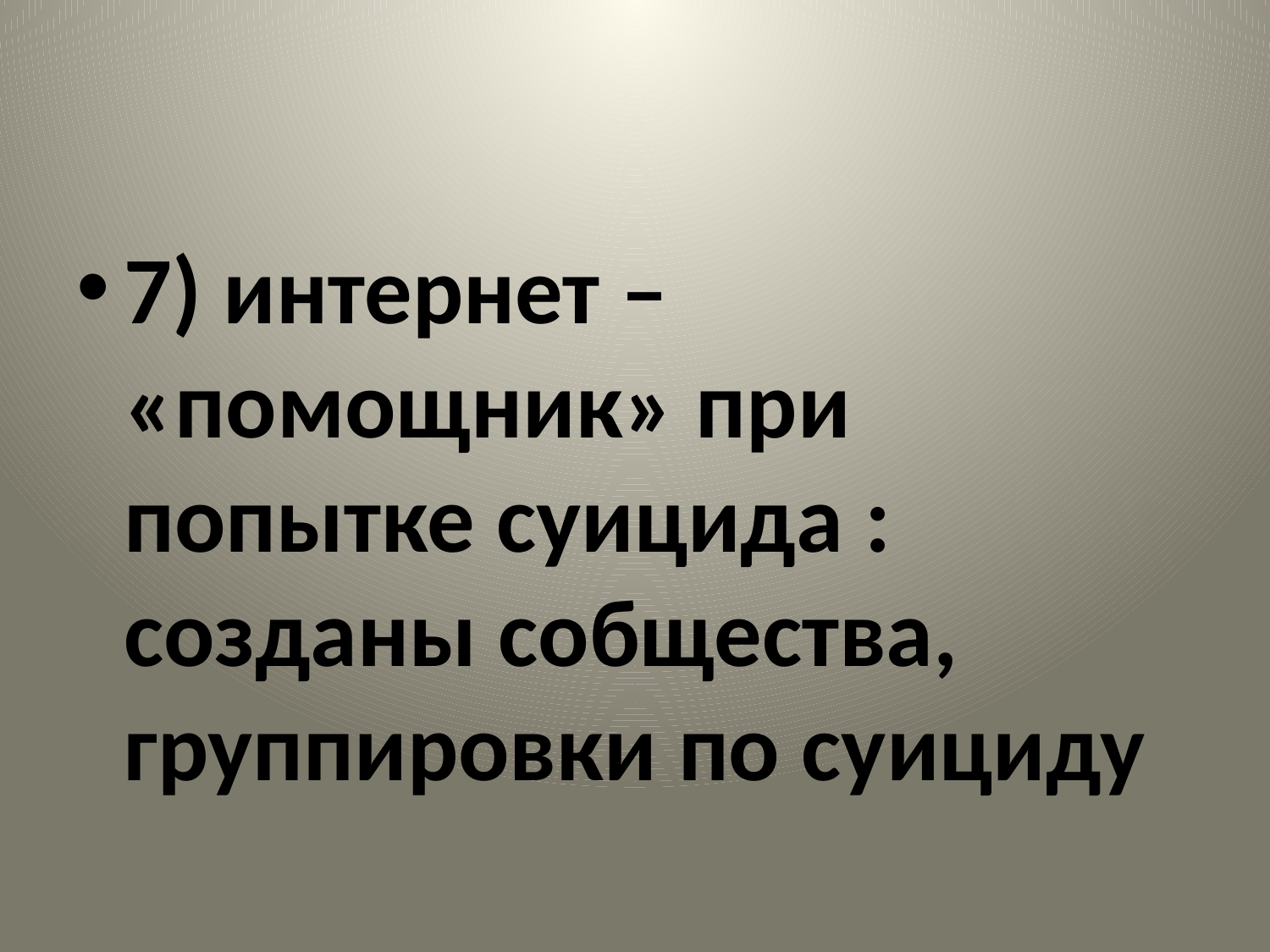

#
7) интернет – «помощник» при попытке суицида : созданы собщества, группировки по суициду